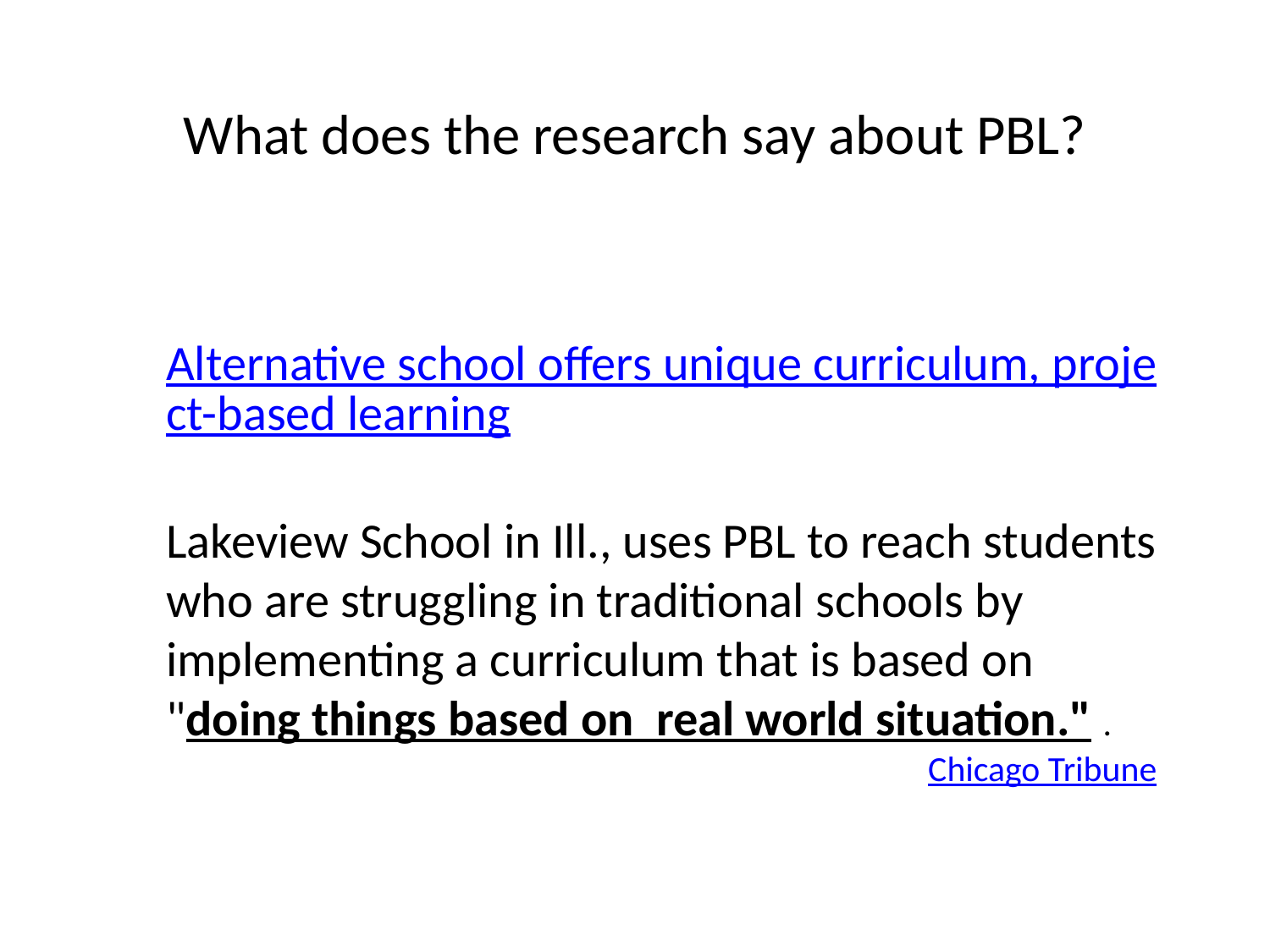

# What does the research say about PBL?
    Alternative school offers unique curriculum, project-based learning
Lakeview School in Ill., uses PBL to reach students who are struggling in traditional schools by implementing a curriculum that is based on "doing things based on  real world situation." .      						Chicago Tribune